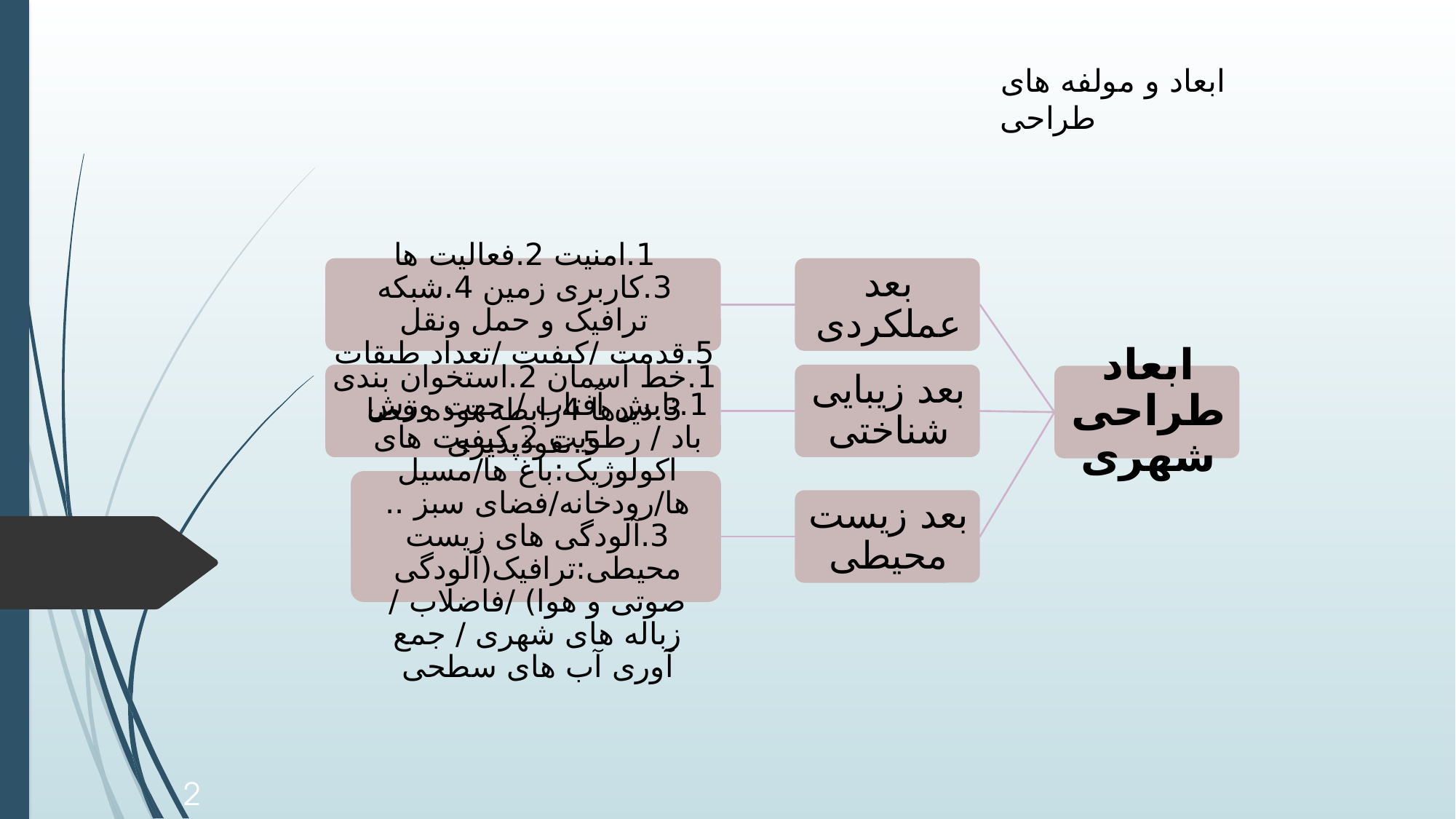

ابعاد و مولفه های طراحی
ابعاد طراحی شهری

بعد عملکردی

1.امنیت 2.فعالیت ها 3.کاربری زمین 4.شبکه ترافیک و حمل ونقل 5.قدمت /کیفیت /تعداد طبقات

بعد زیبایی شناختی

1.خط آسمان 2.استخوان بندی 3.دیدها 4رابطه توده فضا 5.نفوذپذیری

بعد زیست محیطی

1.تابش آفتاب / جهت وزش باد / رطوبت 2.کیفیت های اکولوژیک:باغ ها/مسیل ها/رودخانه/فضای سبز .. 3.آلودگی های زیست محیطی:ترافیک(آلودگی صوتی و هوا) /فاضلاب / زباله های شهری / جمع آوری آب های سطحی
#

2